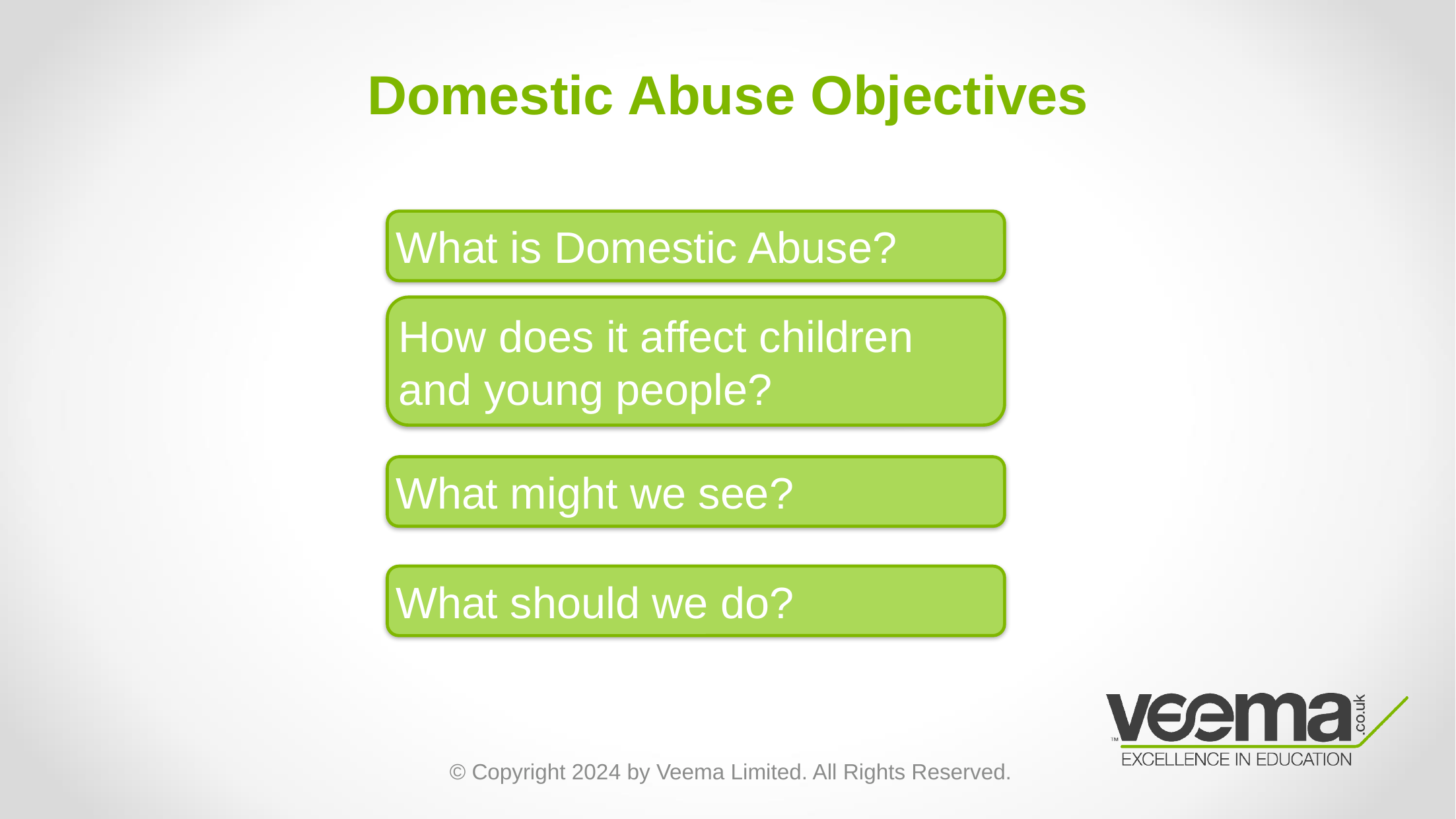

# Domestic Abuse Objectives
What is Domestic Abuse?
How does it affect children and young people?
What might we see?
What should we do?